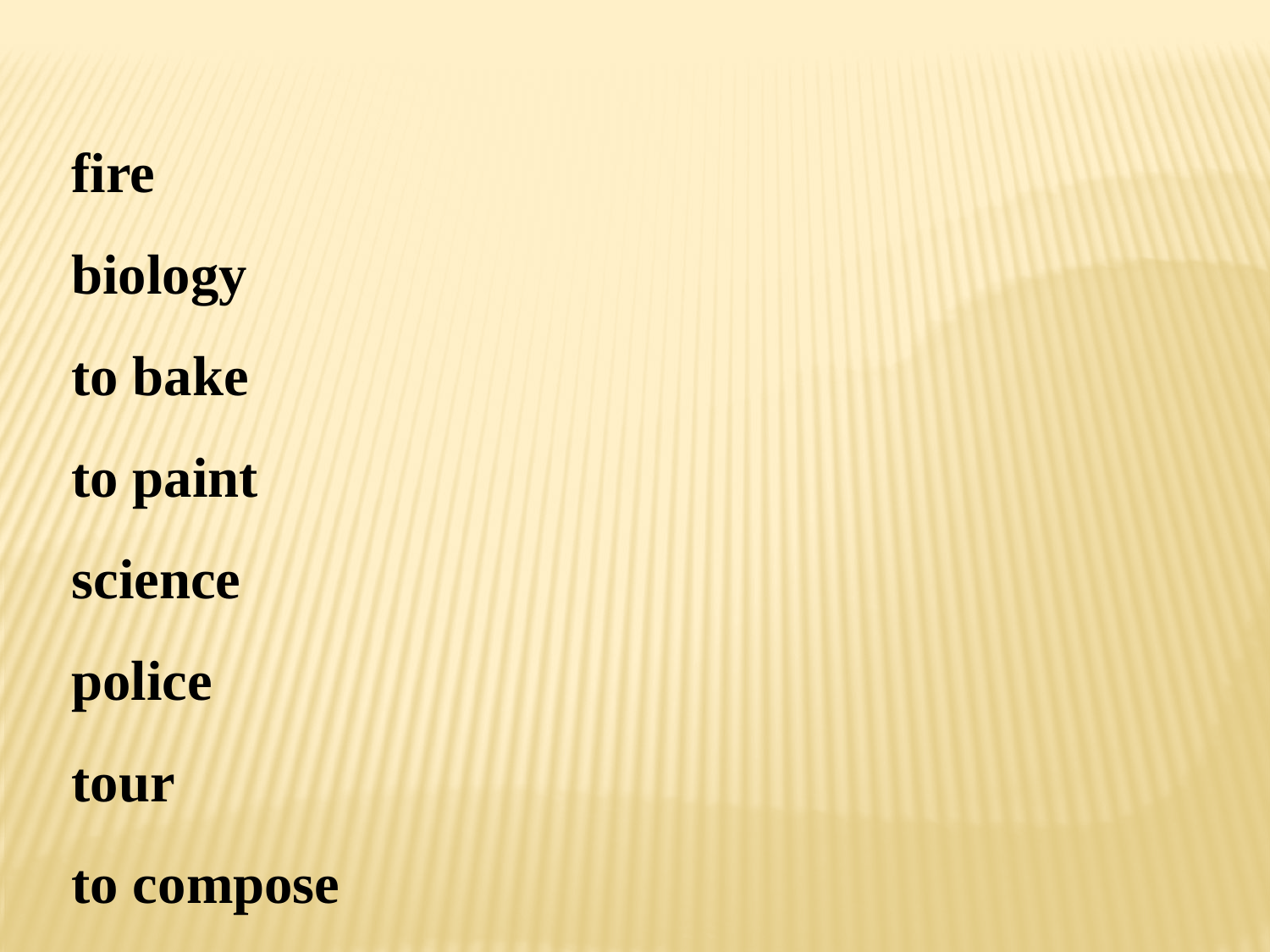

fire
 biology
 to bake
 to paint
 science
 police
 tour
 to compose